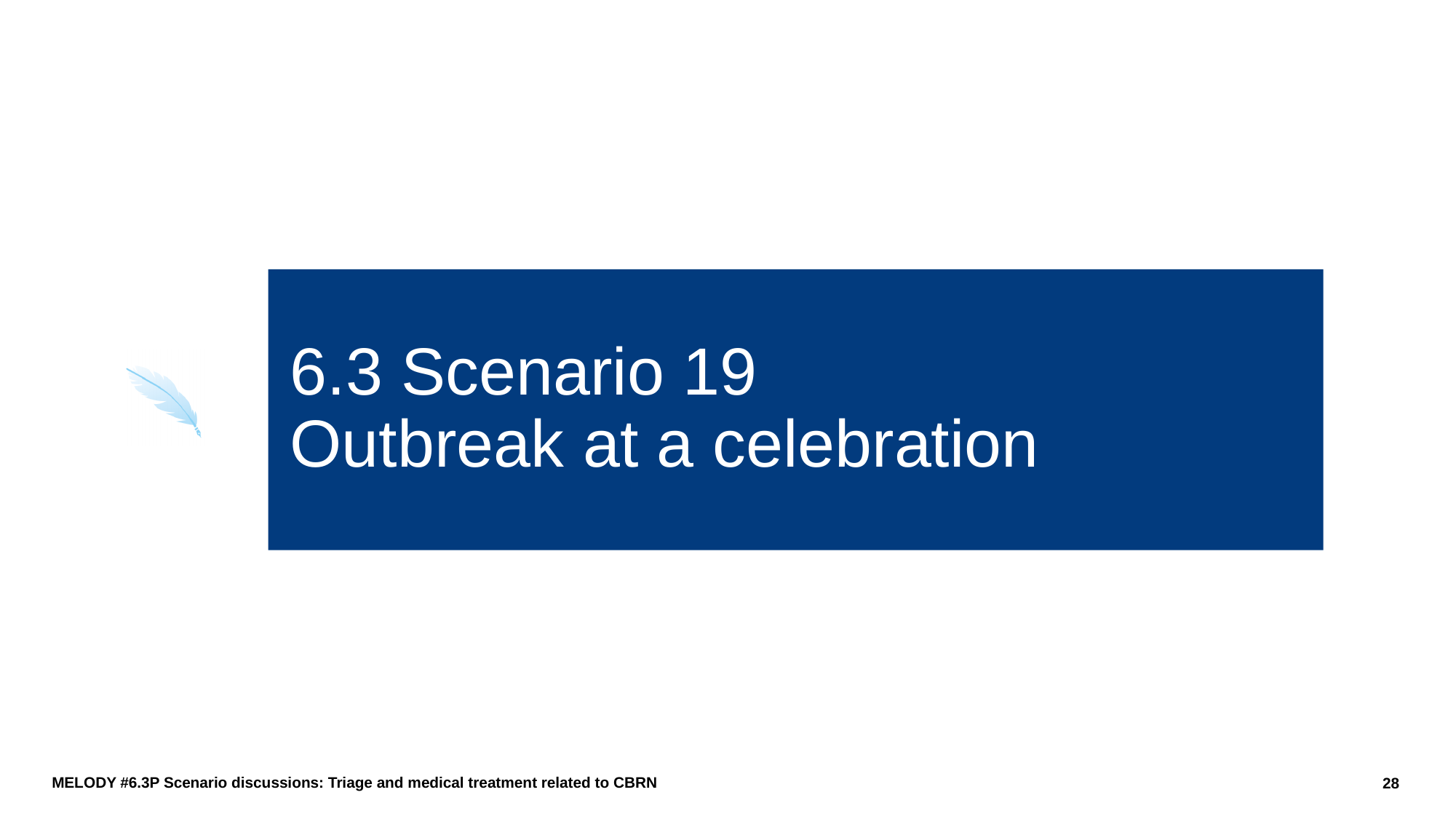

# 6.3 Scenario 19 Outbreak at a celebration
MELODY #6.3P Scenario discussions: Triage and medical treatment related to CBRN
28